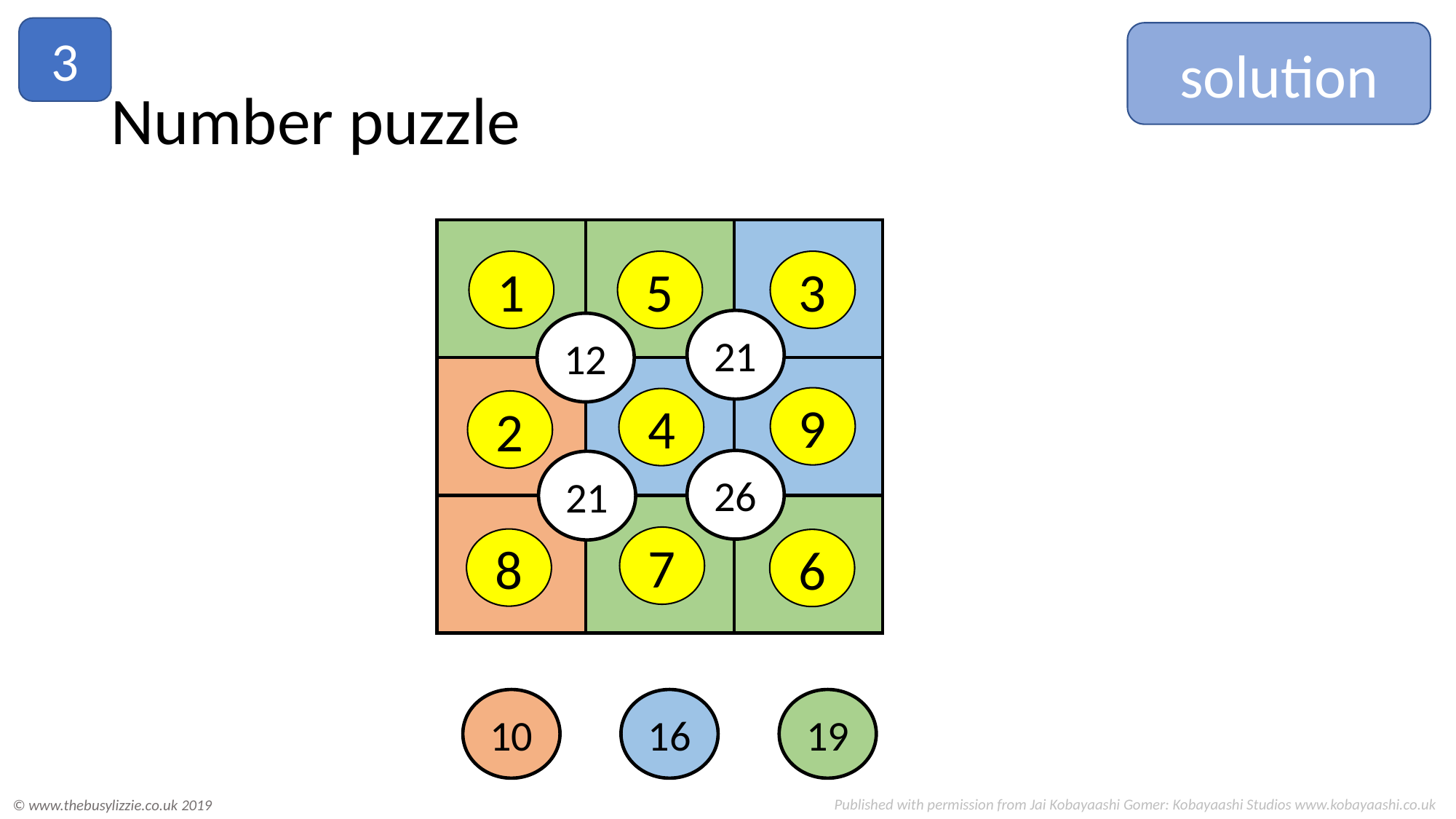

3
solution
# Number puzzle

21
12

26
21

19
10
16
1
5
3
9
4
2
7
8
6
Published with permission from Jai Kobayaashi Gomer: Kobayaashi Studios www.kobayaashi.co.uk
© www.thebusylizzie.co.uk 2019